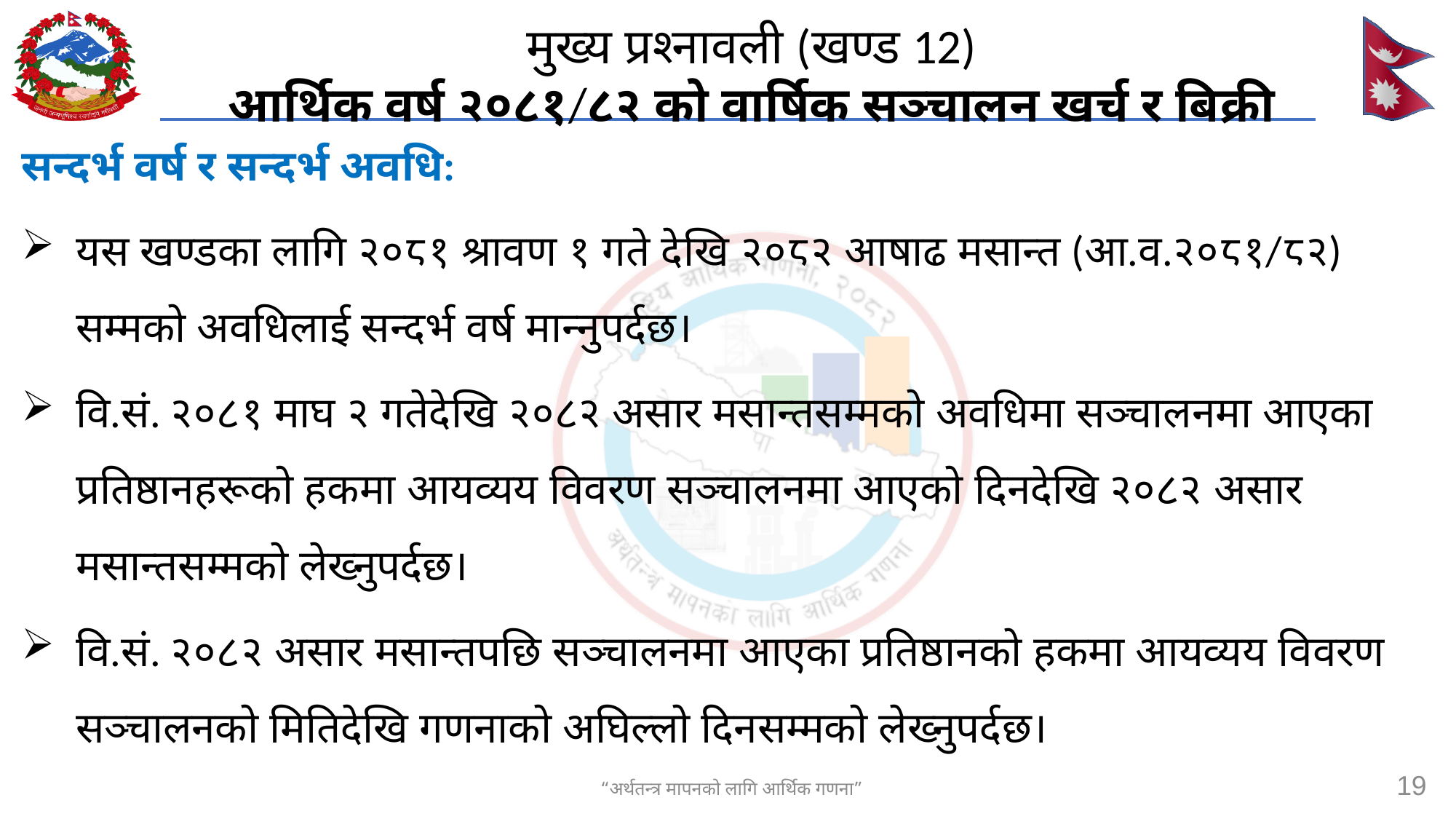

# मुख्य प्रश्नावली (खण्ड 12) आर्थिक वर्ष २०८१/८२ को वार्षिक सञ्चालन खर्च र बिक्री
सन्दर्भ वर्ष र सन्दर्भ अवधि:
यस खण्डका लागि २०८१ श्रावण १ गते देखि २०८२ आषाढ मसान्त (आ.व.२०८१/८२) सम्मको अवधिलाई सन्दर्भ वर्ष मान्नुपर्दछ।
वि.सं. २०८१ माघ २ गतेदेखि २०८२ असार मसान्तसम्मको अवधिमा सञ्चालनमा आएका प्रतिष्ठानहरूको हकमा आयव्यय विवरण सञ्चालनमा आएको दिनदेखि २०८२ असार मसान्तसम्मको लेख्नुपर्दछ।
वि.सं. २०८२ असार मसान्तपछि सञ्चालनमा आएका प्रतिष्ठानको हकमा आयव्यय विवरण सञ्चालनको मितिदेखि गणनाको अघिल्लो दिनसम्मको लेख्नुपर्दछ।

19
“अर्थतन्त्र मापनको लागि आर्थिक गणना”